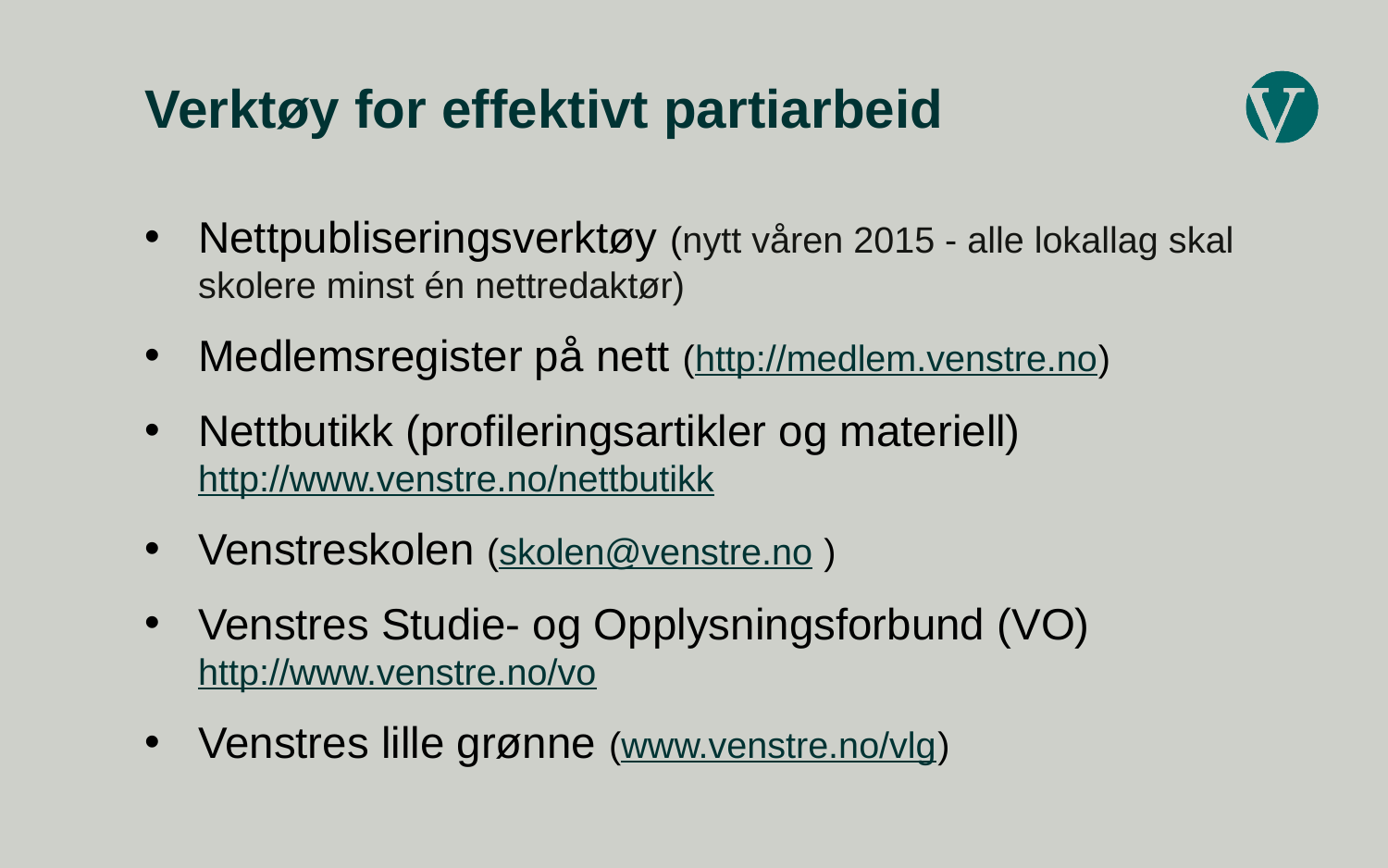

# Verktøy for effektivt partiarbeid

Nettpubliseringsverktøy (nytt våren 2015 - alle lokallag skal skolere minst én nettredaktør)
Medlemsregister på nett (http://medlem.venstre.no)
Nettbutikk (profileringsartikler og materiell)http://www.venstre.no/nettbutikk
Venstreskolen (skolen@venstre.no )
Venstres Studie- og Opplysningsforbund (VO)http://www.venstre.no/vo
Venstres lille grønne (www.venstre.no/vlg)